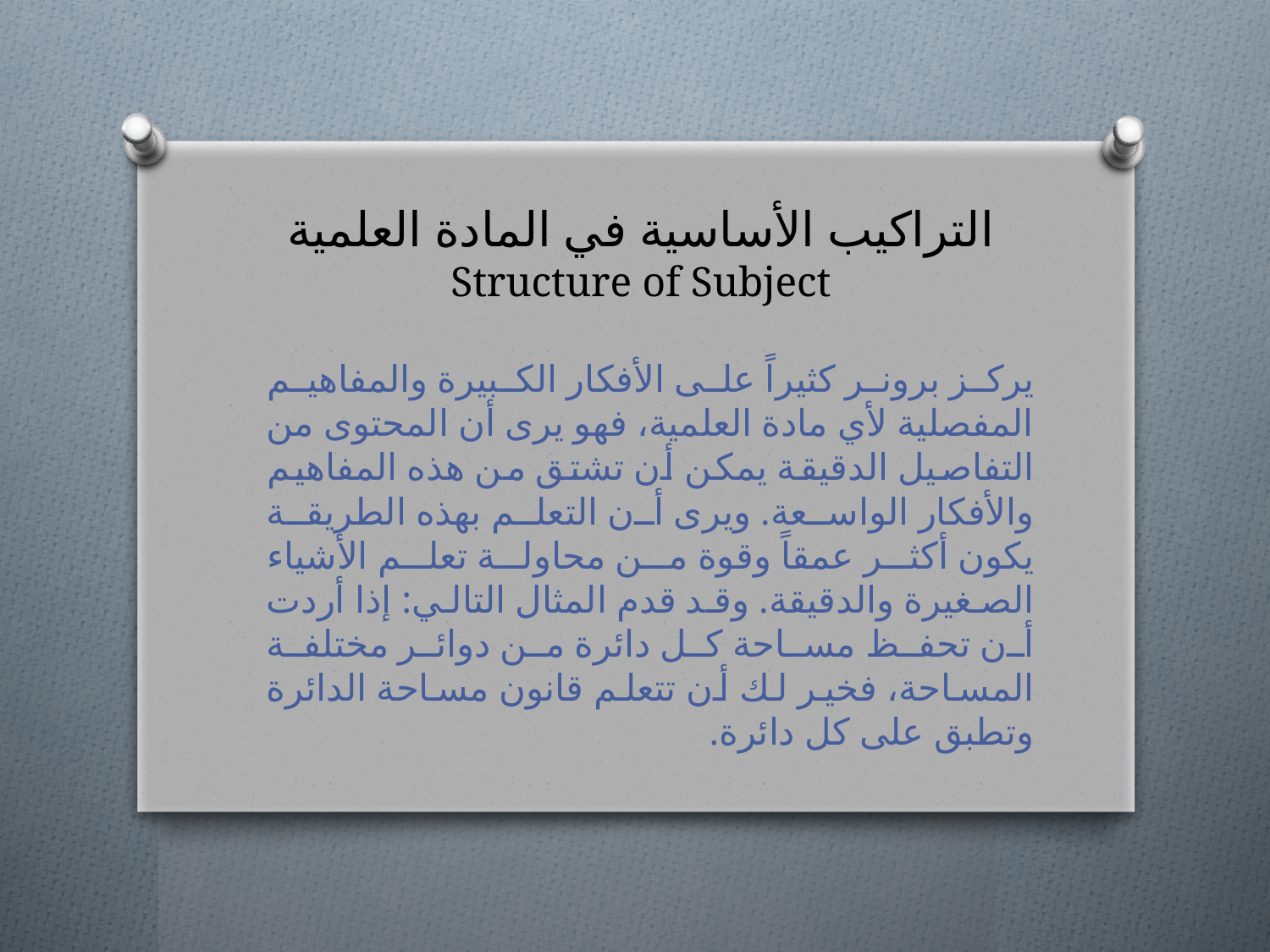

# التراكيب الأساسية في المادة العلمية Structure of Subject
يركز برونر كثيراً على الأفكار الكبيرة والمفاهيم المفصلية لأي مادة العلمية، فهو يرى أن المحتوى من التفاصيل الدقيقة يمكن أن تشتق من هذه المفاهيم والأفكار الواسعة. ويرى أن التعلم بهذه الطريقة يكون أكثر عمقاً وقوة من محاولة تعلم الأشياء الصغيرة والدقيقة. وقد قدم المثال التالي: إذا أردت أن تحفظ مساحة كل دائرة من دوائر مختلفة المساحة، فخير لك أن تتعلم قانون مساحة الدائرة وتطبق على كل دائرة.